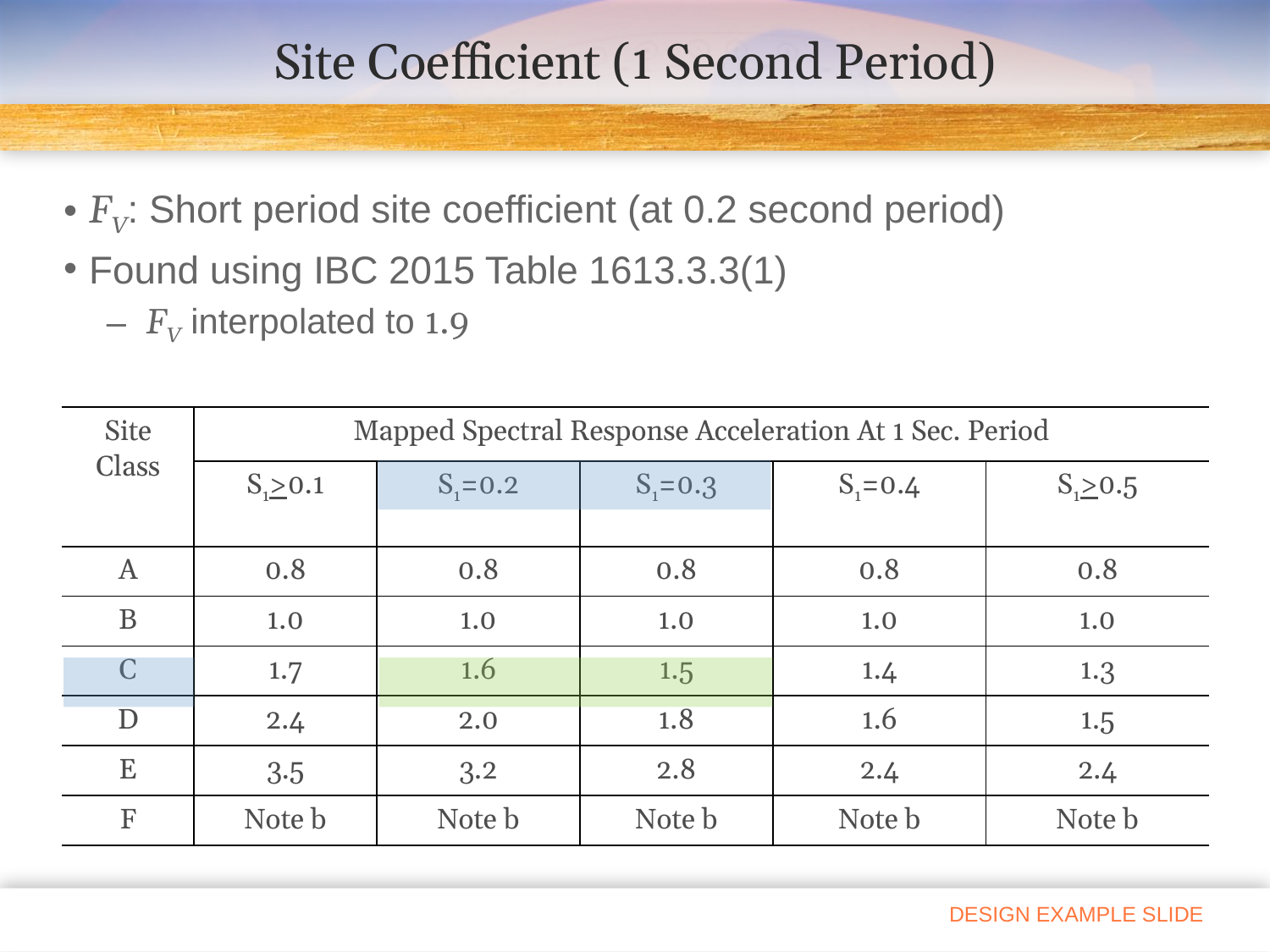

# Site Coefficient (1 Second Period)
FV: Short period site coefficient (at 0.2 second period)
Found using IBC 2015 Table 1613.3.3(1)
FV interpolated to 1.9
| Site Class | Mapped Spectral Response Acceleration At 1 Sec. Period |  |  |  |  |
| --- | --- | --- | --- | --- | --- |
|  | S1>0.1 | S1=0.2 | S1=0.3 | S1=0.4 | S1>0.5 |
| A | 0.8 | 0.8 | 0.8 | 0.8 | 0.8 |
| B | 1.0 | 1.0 | 1.0 | 1.0 | 1.0 |
| C | 1.7 | 1.6 | 1.5 | 1.4 | 1.3 |
| D | 2.4 | 2.0 | 1.8 | 1.6 | 1.5 |
| E | 3.5 | 3.2 | 2.8 | 2.4 | 2.4 |
| F | Note b | Note b | Note b | Note b | Note b |

DESIGN EXAMPLE SLIDE